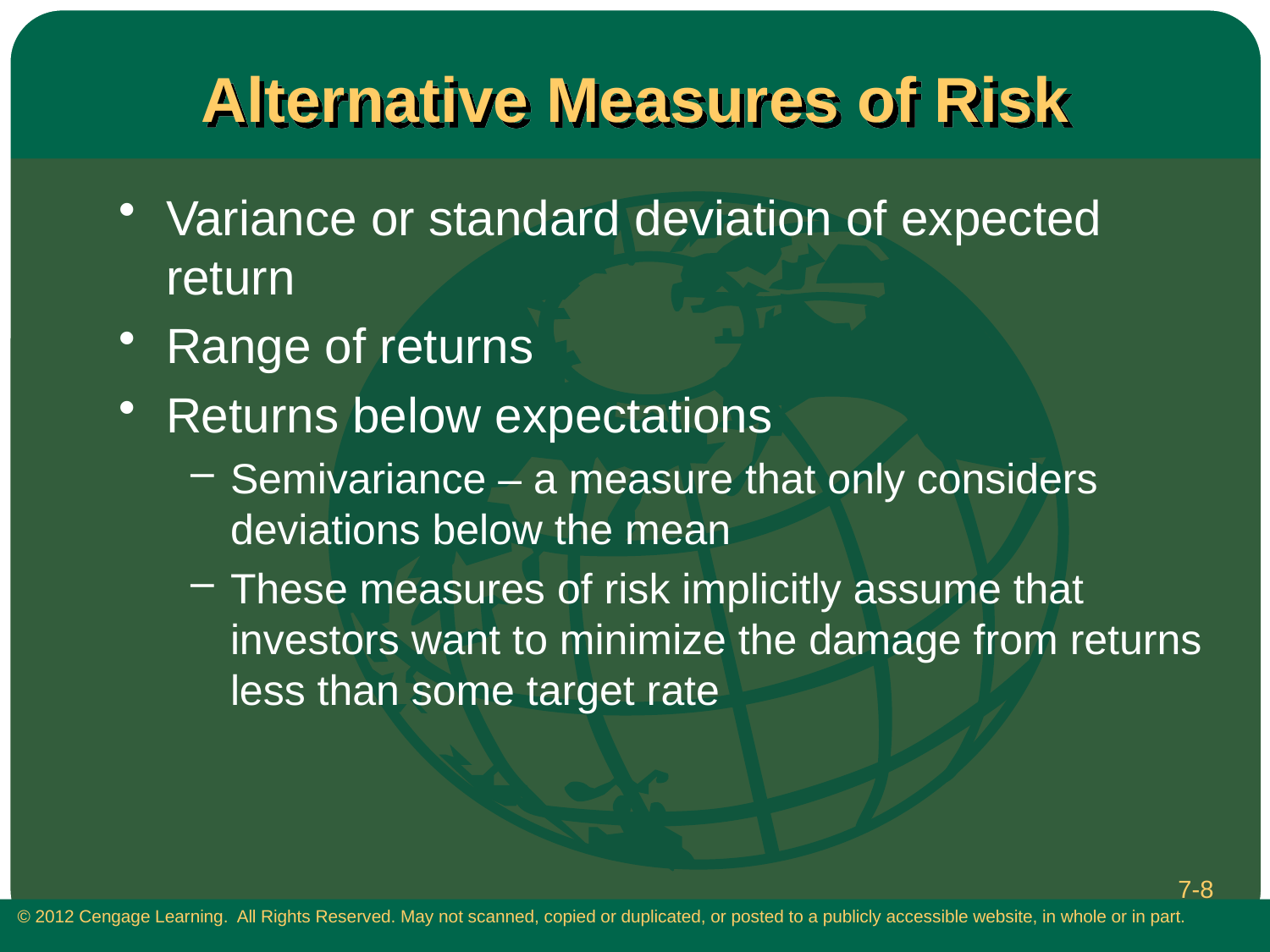

# Alternative Measures of Risk
Variance or standard deviation of expected return
Range of returns
Returns below expectations
Semivariance – a measure that only considers deviations below the mean
These measures of risk implicitly assume that investors want to minimize the damage from returns less than some target rate
7-8
 © 2012 Cengage Learning.  All Rights Reserved. May not scanned, copied or duplicated, or posted to a publicly accessible website, in whole or in part.